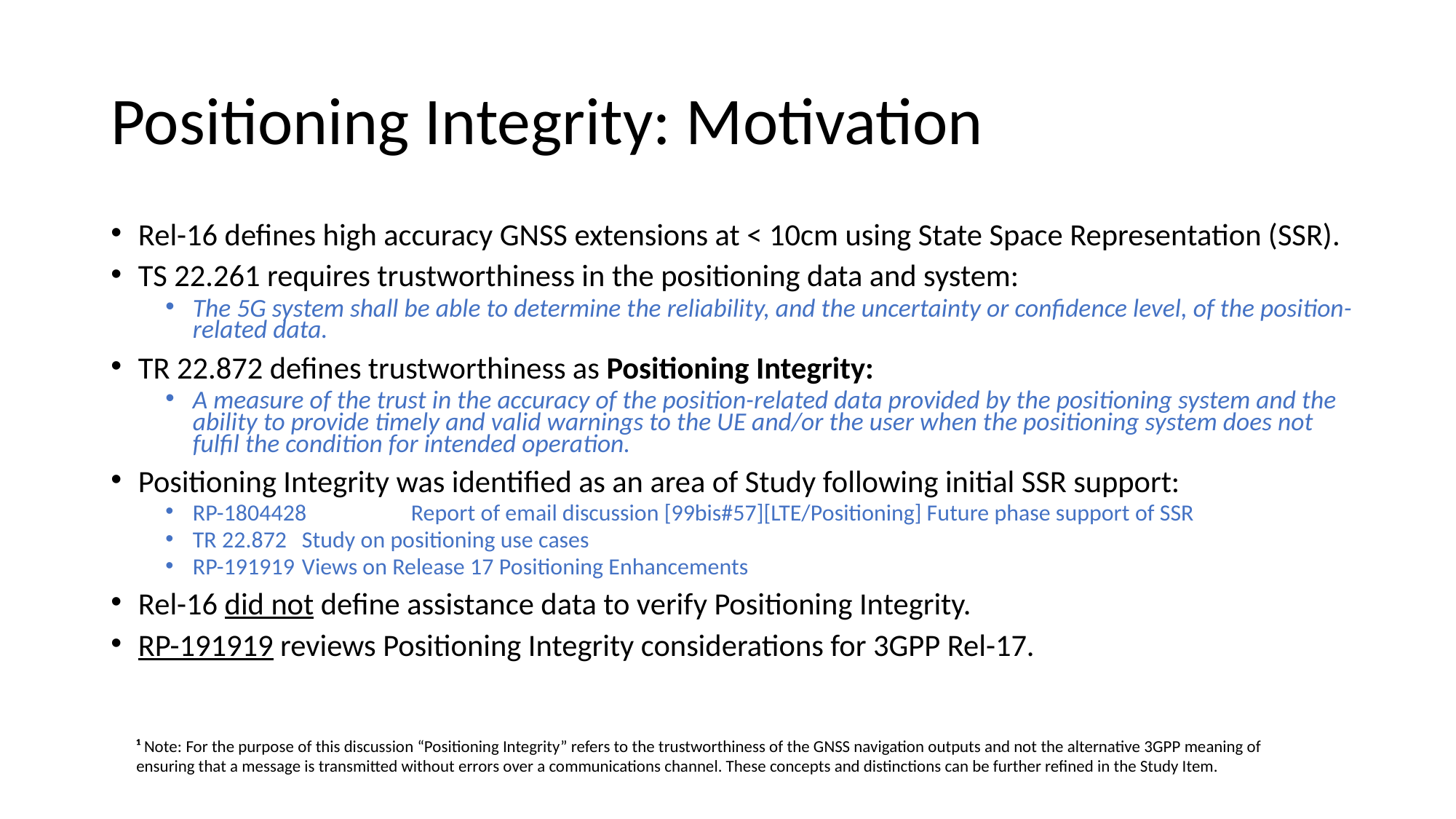

# Positioning Integrity: Motivation
Rel-16 defines high accuracy GNSS extensions at < 10cm using State Space Representation (SSR).
TS 22.261 requires trustworthiness in the positioning data and system:
The 5G system shall be able to determine the reliability, and the uncertainty or confidence level, of the position-related data.
TR 22.872 defines trustworthiness as Positioning Integrity:
A measure of the trust in the accuracy of the position-related data provided by the positioning system and the ability to provide timely and valid warnings to the UE and/or the user when the positioning system does not fulfil the condition for intended operation.
Positioning Integrity was identified as an area of Study following initial SSR support:
RP-1804428	Report of email discussion [99bis#57][LTE/Positioning] Future phase support of SSR
TR 22.872 	Study on positioning use cases
RP-191919	Views on Release 17 Positioning Enhancements
Rel-16 did not define assistance data to verify Positioning Integrity.
RP-191919 reviews Positioning Integrity considerations for 3GPP Rel-17.
¹ Note: For the purpose of this discussion “Positioning Integrity” refers to the trustworthiness of the GNSS navigation outputs and not the alternative 3GPP meaning of ensuring that a message is transmitted without errors over a communications channel. These concepts and distinctions can be further refined in the Study Item.